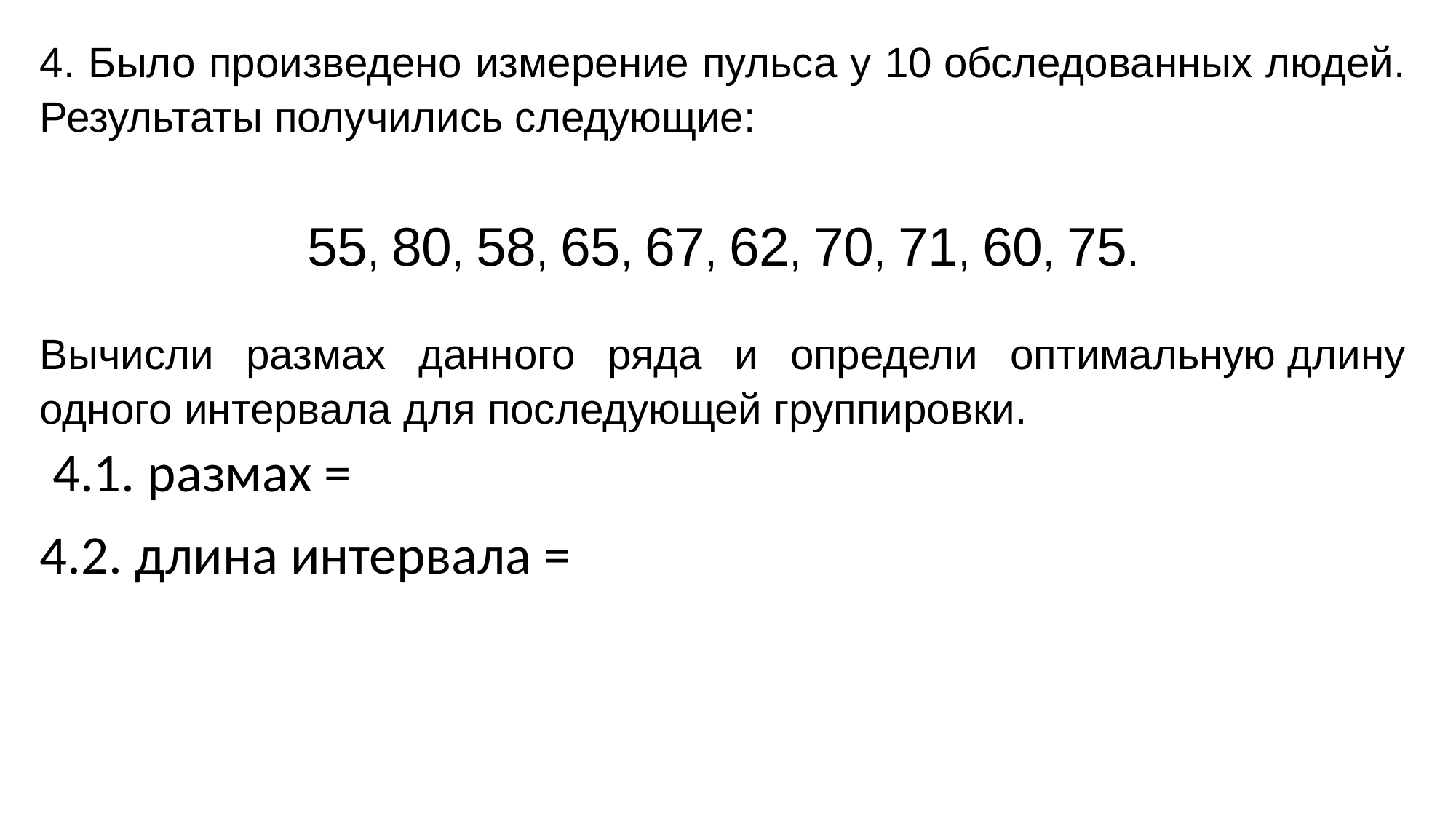

4. Было произведено измерение пульса у 10 обследованных людей. Результаты получились следующие:

55, 80, 58, 65, 67, 62, 70, 71, 60, 75.

Вычисли размах данного ряда и определи оптимальную длину одного интервала для последующей группировки.
 4.1. размах =
4.2. длина интервала =